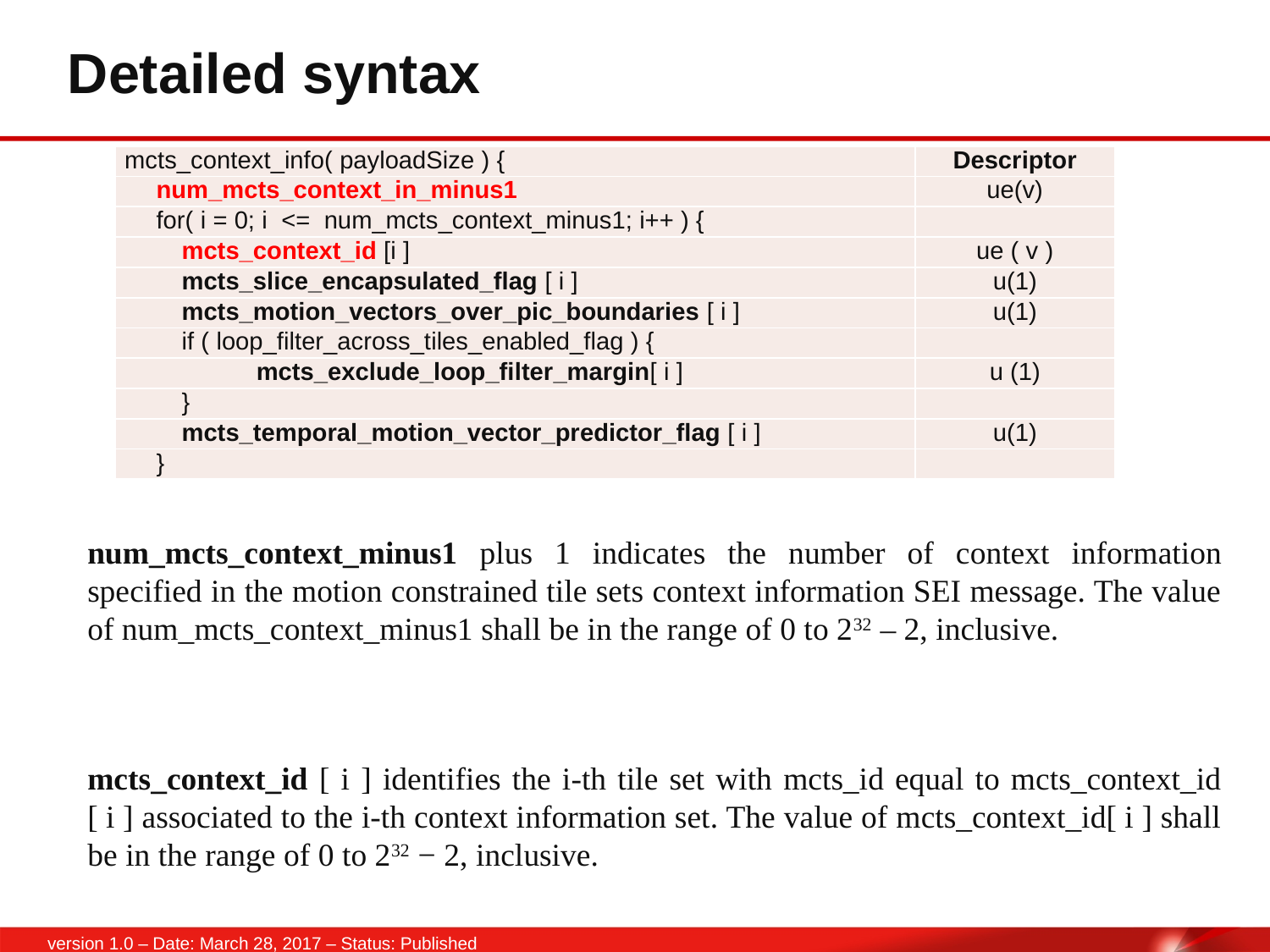

# Detailed syntax
| mcts\_context\_info( payloadSize ) { | Descriptor |
| --- | --- |
| num\_mcts\_context\_in\_minus1 | ue(v) |
| for( i = 0; i <= num\_mcts\_context\_minus1; i++ ) { |  |
| mcts\_context\_id [i ] | ue ( v ) |
| mcts\_slice\_encapsulated\_flag [ i ] | u(1) |
| mcts\_motion\_vectors\_over\_pic\_boundaries [ i ] | u(1) |
| if ( loop\_filter\_across\_tiles\_enabled\_flag ) { |  |
| mcts\_exclude\_loop\_filter\_margin[ i ] | u (1) |
| } |  |
| mcts\_temporal\_motion\_vector\_predictor\_flag [ i ] | u(1) |
| } |  |
num_mcts_context_minus1 plus 1 indicates the number of context information specified in the motion constrained tile sets context information SEI message. The value of num_mcts_context_minus1 shall be in the range of 0 to 232 – 2, inclusive.

mcts_context_id [ i ] identifies the i-th tile set with mcts_id equal to mcts_context_id [ i ] associated to the i-th context information set. The value of mcts_context_id[ i ] shall be in the range of 0 to 232 − 2, inclusive.